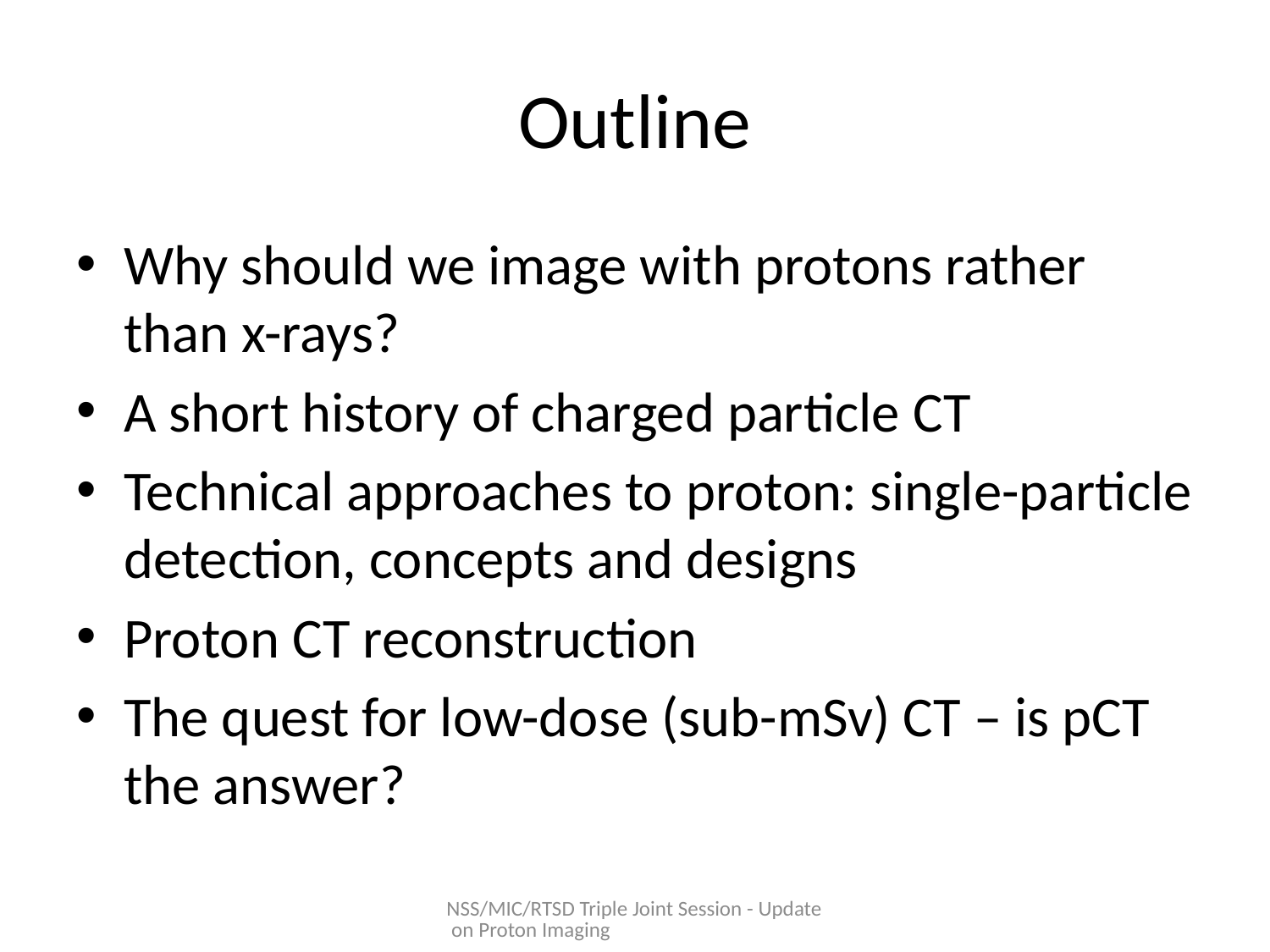

# Outline
Why should we image with protons rather than x-rays?
A short history of charged particle CT
Technical approaches to proton: single-particle detection, concepts and designs
Proton CT reconstruction
The quest for low-dose (sub-mSv) CT – is pCT the answer?
NSS/MIC/RTSD Triple Joint Session - Update on Proton Imaging